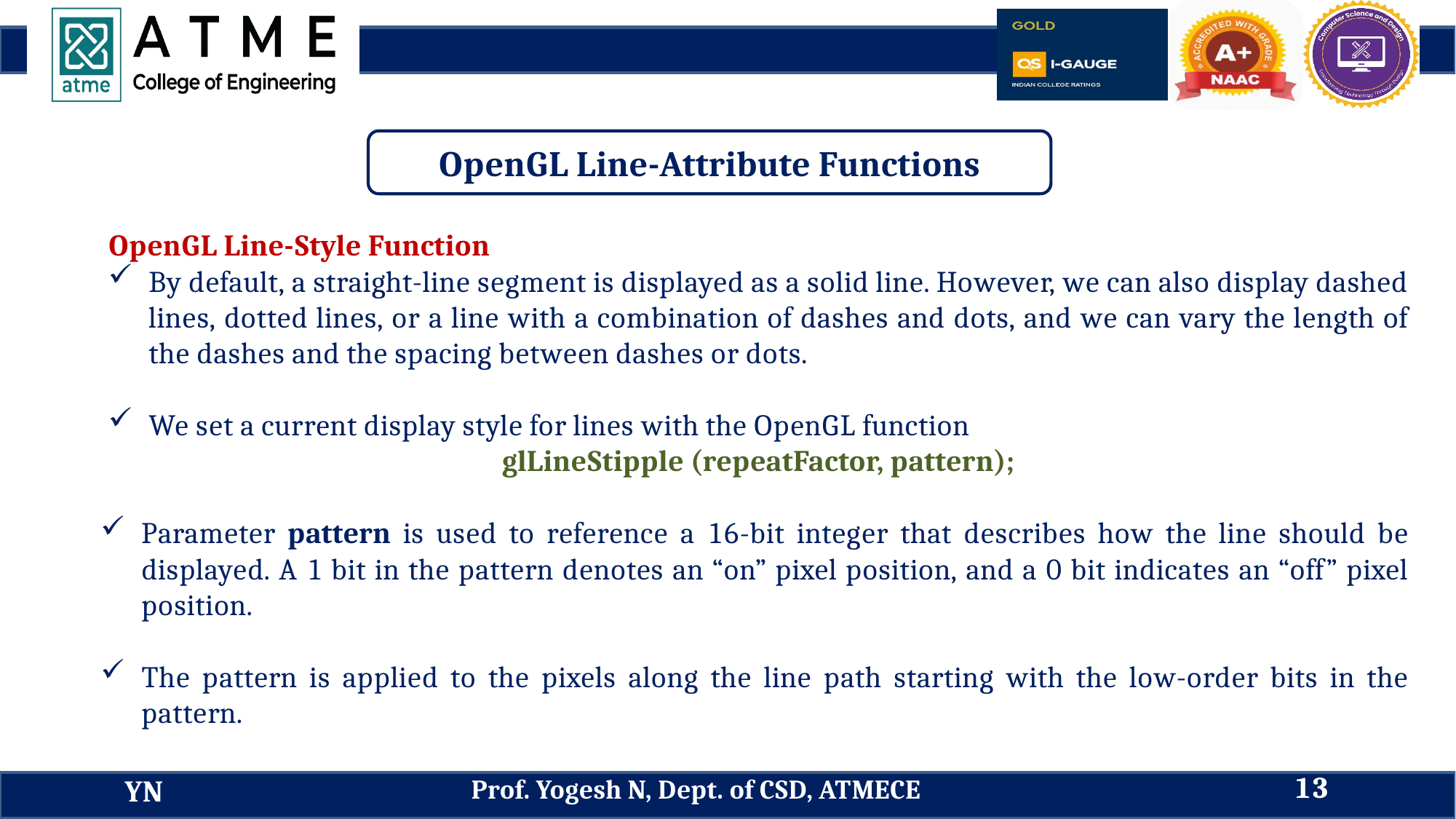

OpenGL Line-Attribute Functions
OpenGL Line-Style Function
By default, a straight-line segment is displayed as a solid line. However, we can also display dashed lines, dotted lines, or a line with a combination of dashes and dots, and we can vary the length of the dashes and the spacing between dashes or dots.

We set a current display style for lines with the OpenGL function
glLineStipple (repeatFactor, pattern);

Parameter pattern is used to reference a 16-bit integer that describes how the line should be displayed. A 1 bit in the pattern denotes an “on” pixel position, and a 0 bit indicates an “off” pixel position.

The pattern is applied to the pixels along the line path starting with the low-order bits in the pattern.
13
Prof. Yogesh N, Dept. of CSD, ATMECE
YN